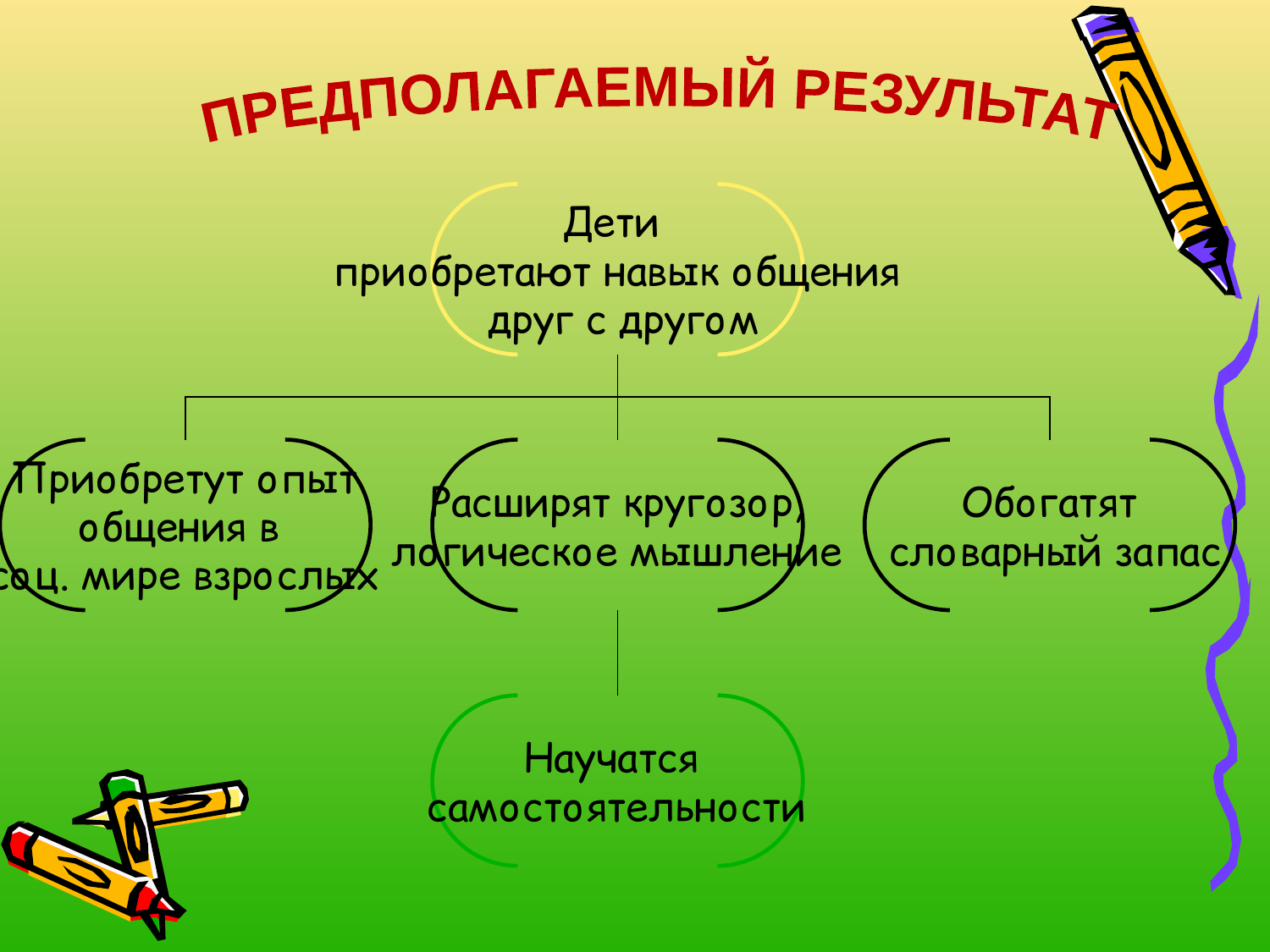

ПРЕДПОЛАГАЕМЫЙ РЕЗУЛЬТАТ
Дети
приобретают навык общения
 друг с другом
Приобретут опыт
общения в
соц. мире взрослых
Расширят кругозор,
логическое мышление
Обогатят
 словарный запас
Научатся
самостоятельности